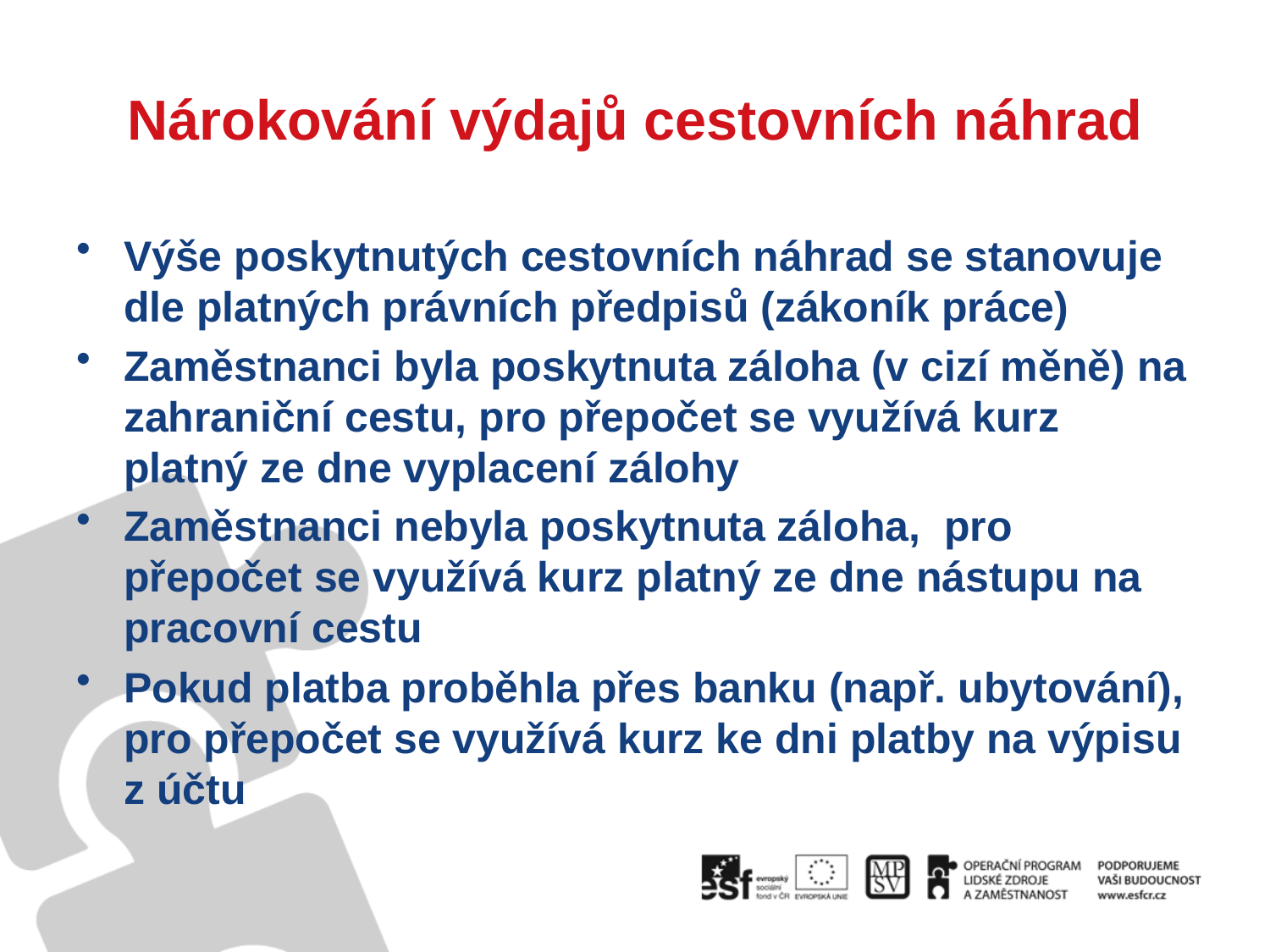

# Nárokování výdajů cestovních náhrad
Výše poskytnutých cestovních náhrad se stanovuje dle platných právních předpisů (zákoník práce)
Zaměstnanci byla poskytnuta záloha (v cizí měně) na zahraniční cestu, pro přepočet se využívá kurz platný ze dne vyplacení zálohy
Zaměstnanci nebyla poskytnuta záloha,  pro přepočet se využívá kurz platný ze dne nástupu na pracovní cestu
Pokud platba proběhla přes banku (např. ubytování), pro přepočet se využívá kurz ke dni platby na výpisu z účtu